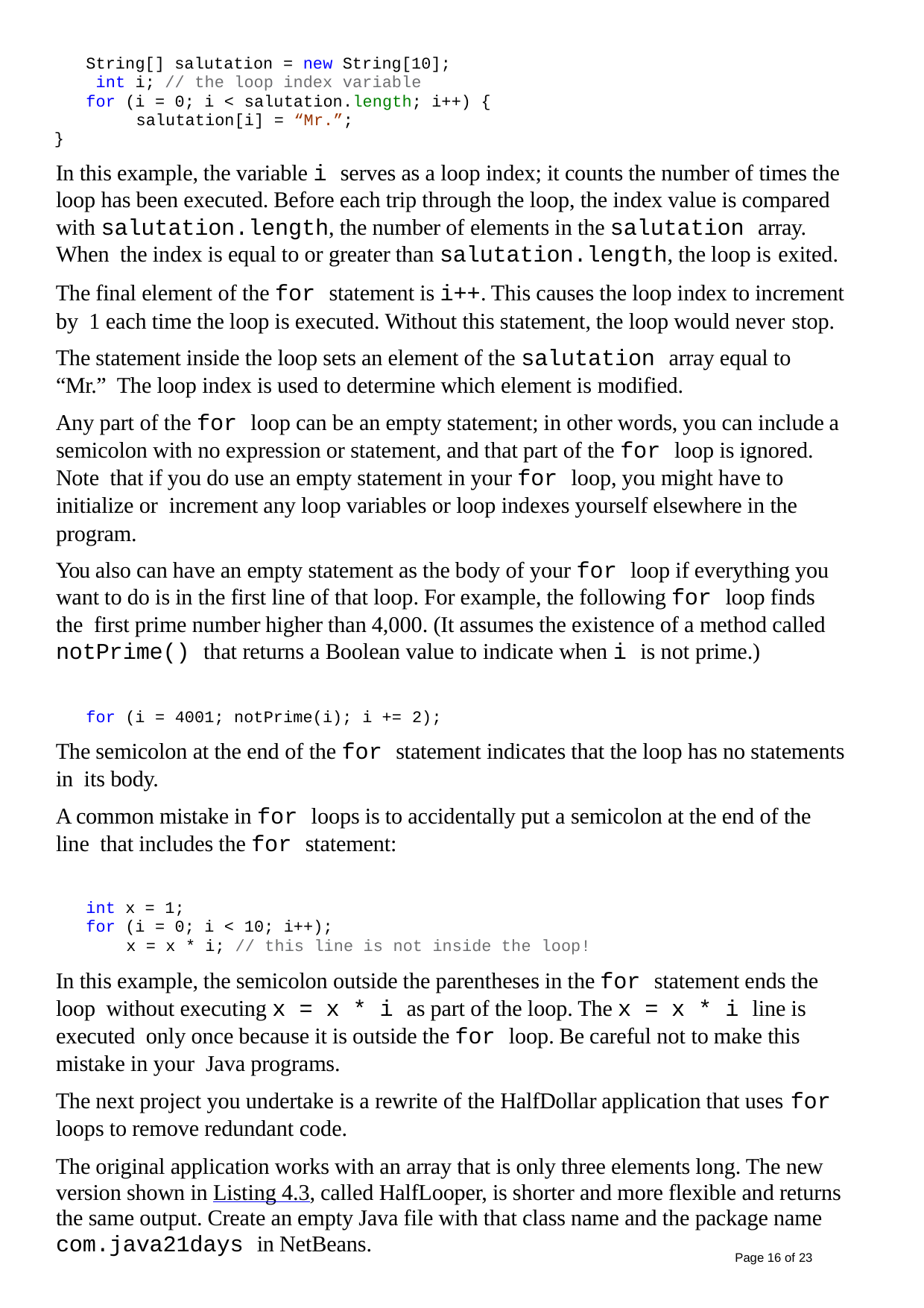

String[] salutation = new String[10];  int i; // the loop index variable
for (i = 0; i < salutation.length; i++) {  salutation[i] = “Mr.”;
}
In this example, the variable i serves as a loop index; it counts the number of times the  loop has been executed. Before each trip through the loop, the index value is compared  with salutation.length, the number of elements in the salutation array. When  the index is equal to or greater than salutation.length, the loop is exited.
The final element of the for statement is i++. This causes the loop index to increment by  1 each time the loop is executed. Without this statement, the loop would never stop.
The statement inside the loop sets an element of the salutation array equal to “Mr.”  The loop index is used to determine which element is modified.
Any part of the for loop can be an empty statement; in other words, you can include a  semicolon with no expression or statement, and that part of the for loop is ignored. Note  that if you do use an empty statement in your for loop, you might have to initialize or  increment any loop variables or loop indexes yourself elsewhere in the program.
You also can have an empty statement as the body of your for loop if everything you  want to do is in the first line of that loop. For example, the following for loop finds the  first prime number higher than 4,000. (It assumes the existence of a method called  notPrime() that returns a Boolean value to indicate when i is not prime.)

for (i = 4001; notPrime(i); i += 2);
The semicolon at the end of the for statement indicates that the loop has no statements in  its body.
A common mistake in for loops is to accidentally put a semicolon at the end of the line  that includes the for statement:

int x = 1;
for (i = 0; i < 10; i++);
x = x * i; // this line is not inside the loop!
In this example, the semicolon outside the parentheses in the for statement ends the loop  without executing x = x * i as part of the loop. The x = x * i line is executed  only once because it is outside the for loop. Be careful not to make this mistake in your  Java programs.
The next project you undertake is a rewrite of the HalfDollar application that uses for
loops to remove redundant code.
The original application works with an array that is only three elements long. The new  version shown in Listing 4.3, called HalfLooper, is shorter and more flexible and returns  the same output. Create an empty Java file with that class name and the package name  com.java21days in NetBeans.
Page 16 of 23